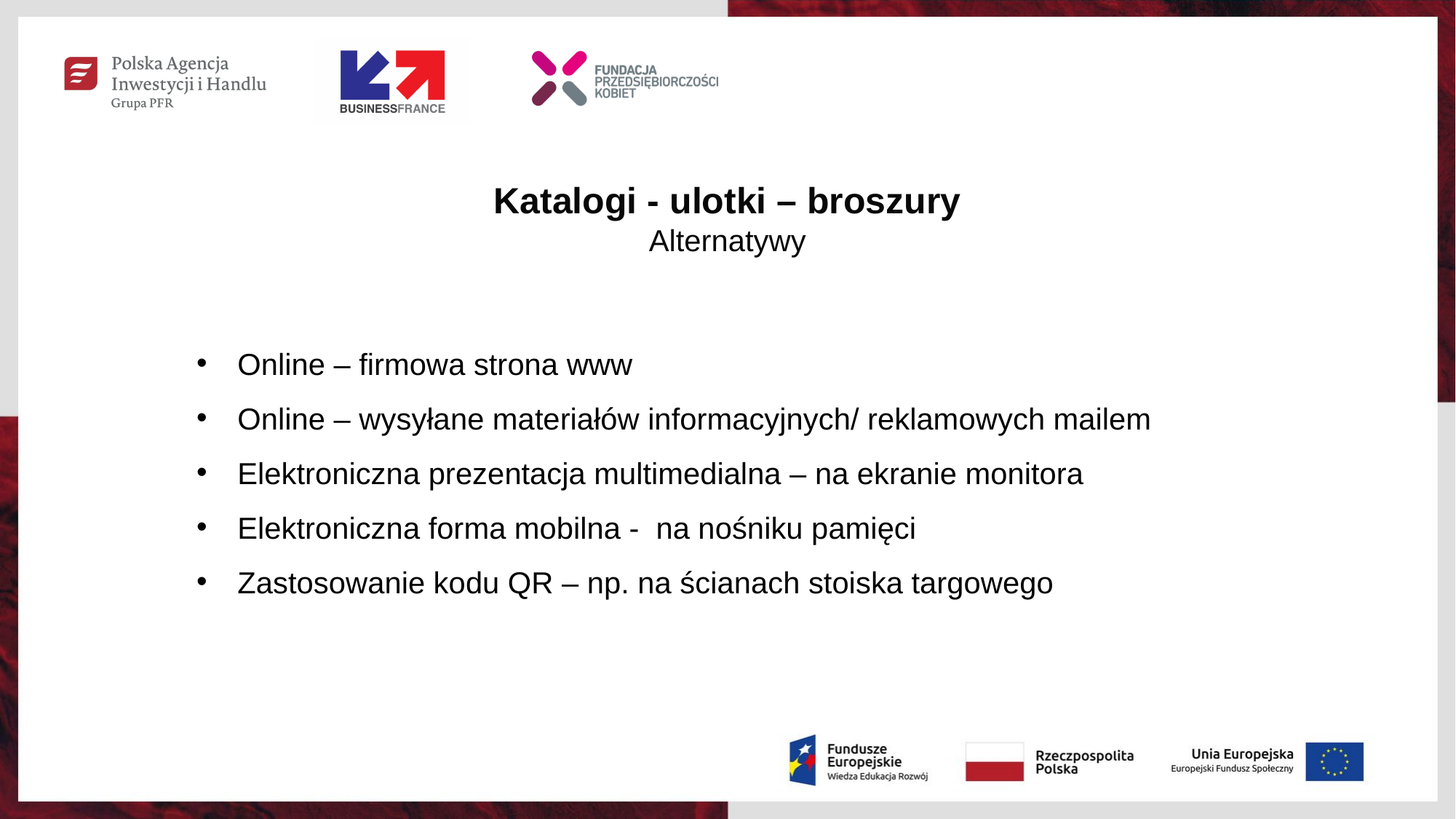

Katalogi - ulotki – broszury
Alternatywy
Online – firmowa strona www
Online – wysyłane materiałów informacyjnych/ reklamowych mailem
Elektroniczna prezentacja multimedialna – na ekranie monitora
Elektroniczna forma mobilna -  na nośniku pamięci
Zastosowanie kodu QR – np. na ścianach stoiska targowego